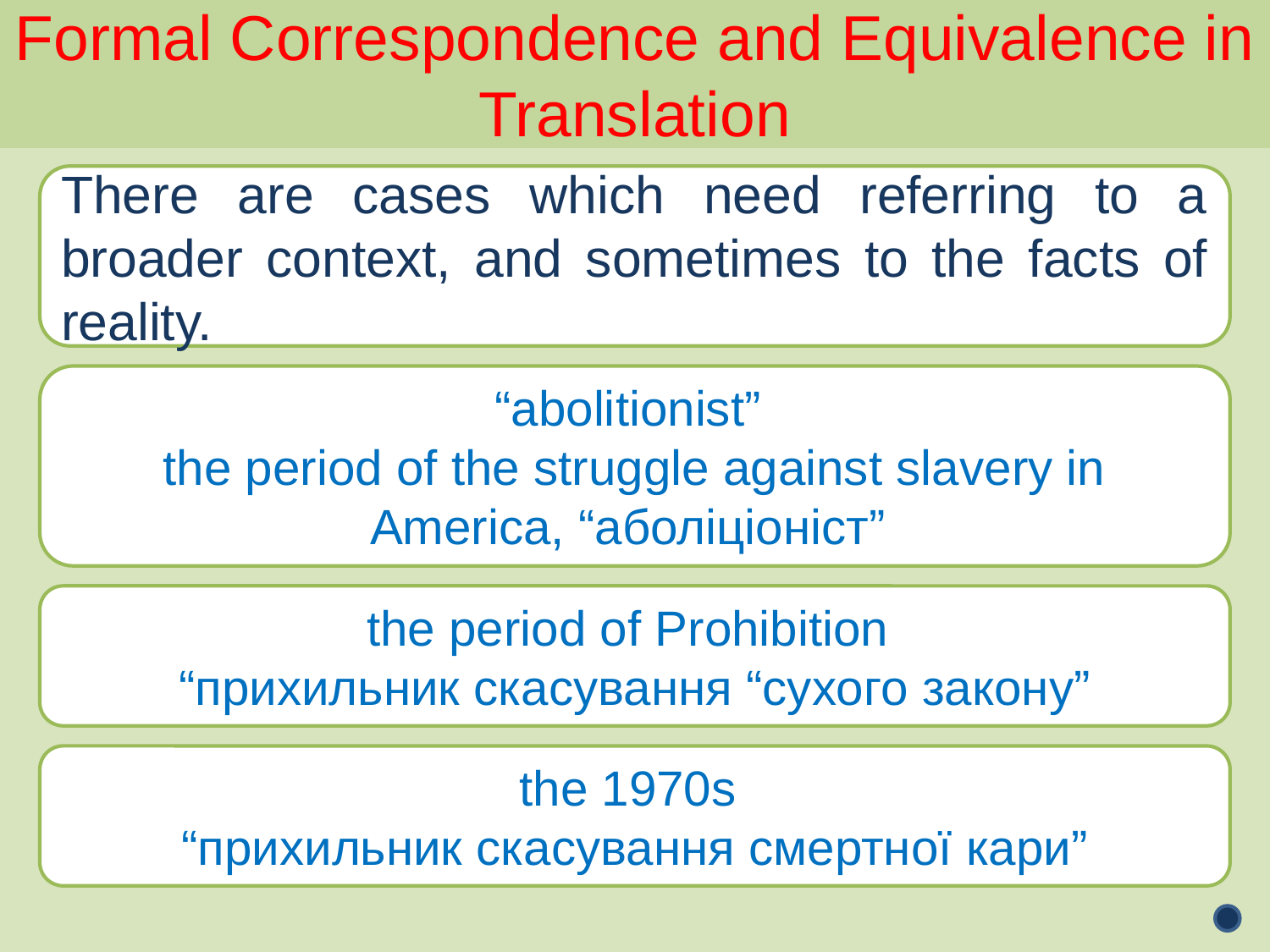

Formal Correspondence and Equivalence in Translation
There are cases which need referring to a broader context, and sometimes to the facts of reality.
“abolitionist”
the period of the struggle against slavery in America, “аболіціоніст”
the period of Prohibition
“прихильник скасування “сухого закону”
the 1970s
“прихильник скасування смертної кари”